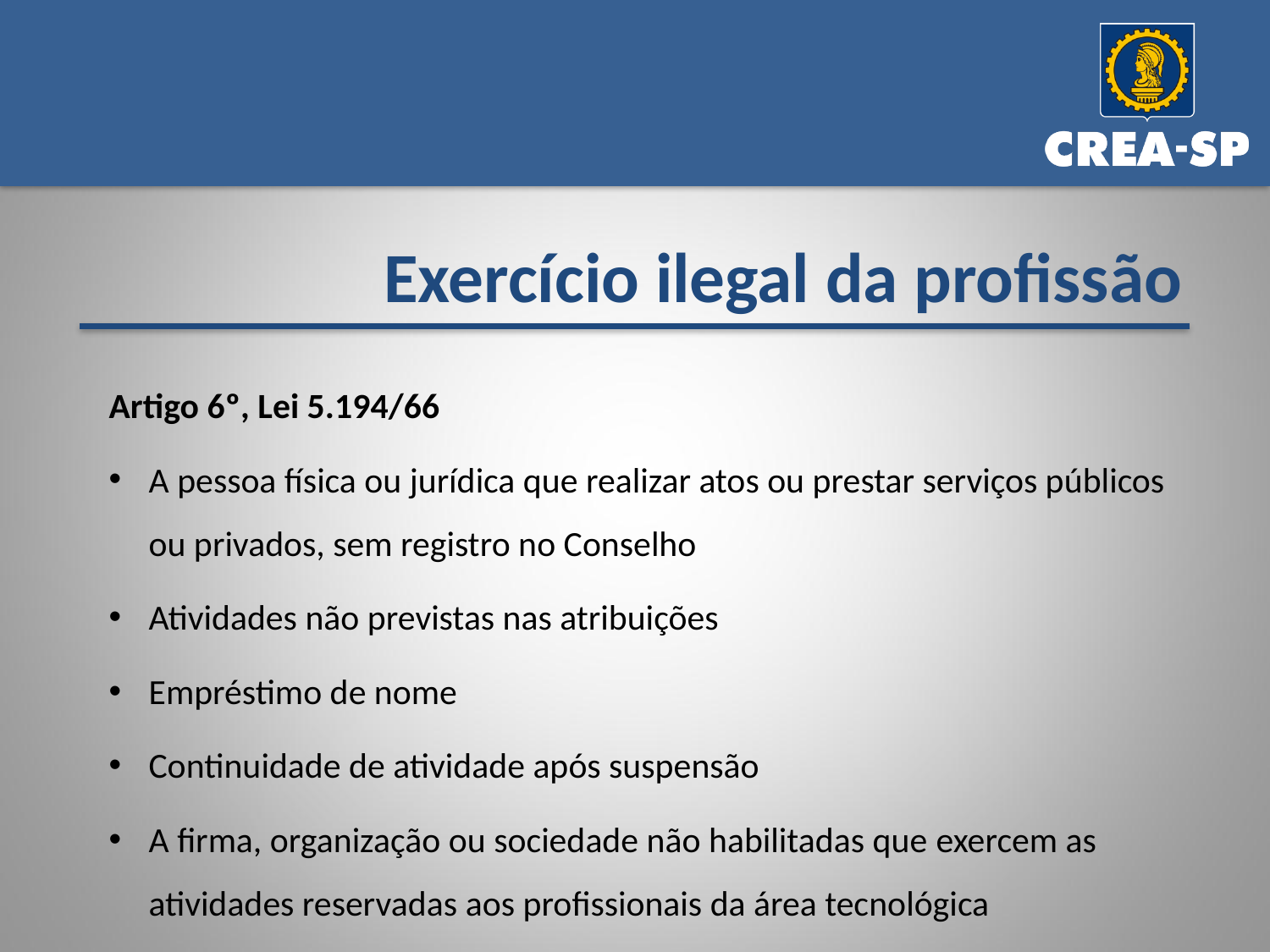

Exercício ilegal da profissão
Artigo 6º, Lei 5.194/66
A pessoa física ou jurídica que realizar atos ou prestar serviços públicos ou privados, sem registro no Conselho
Atividades não previstas nas atribuições
Empréstimo de nome
Continuidade de atividade após suspensão
A firma, organização ou sociedade não habilitadas que exercem as atividades reservadas aos profissionais da área tecnológica